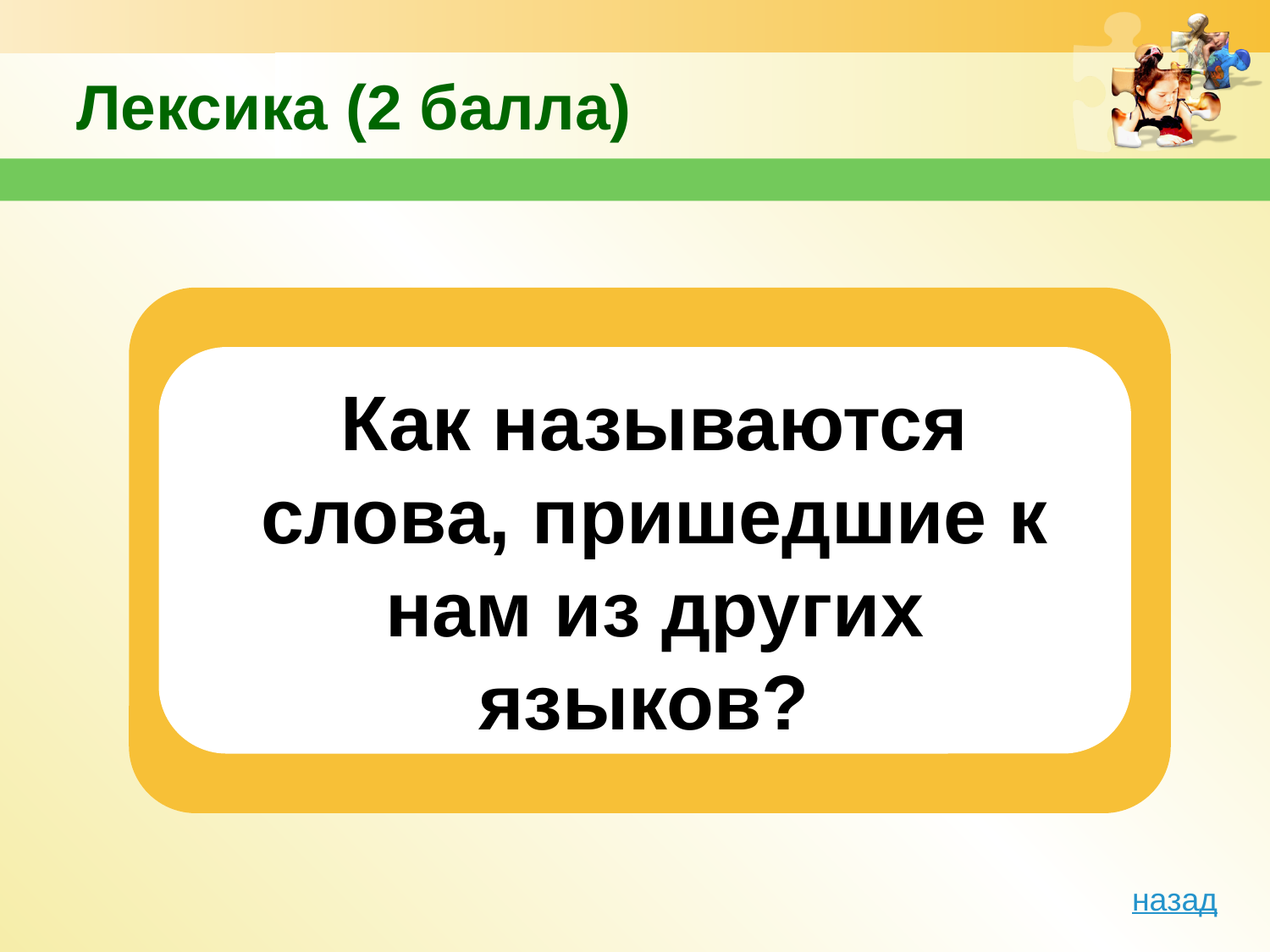

# Лексика (2 балла)

Text in here

Как называются слова, пришедшие к нам из других языков?
Text in here
Text in here
назад